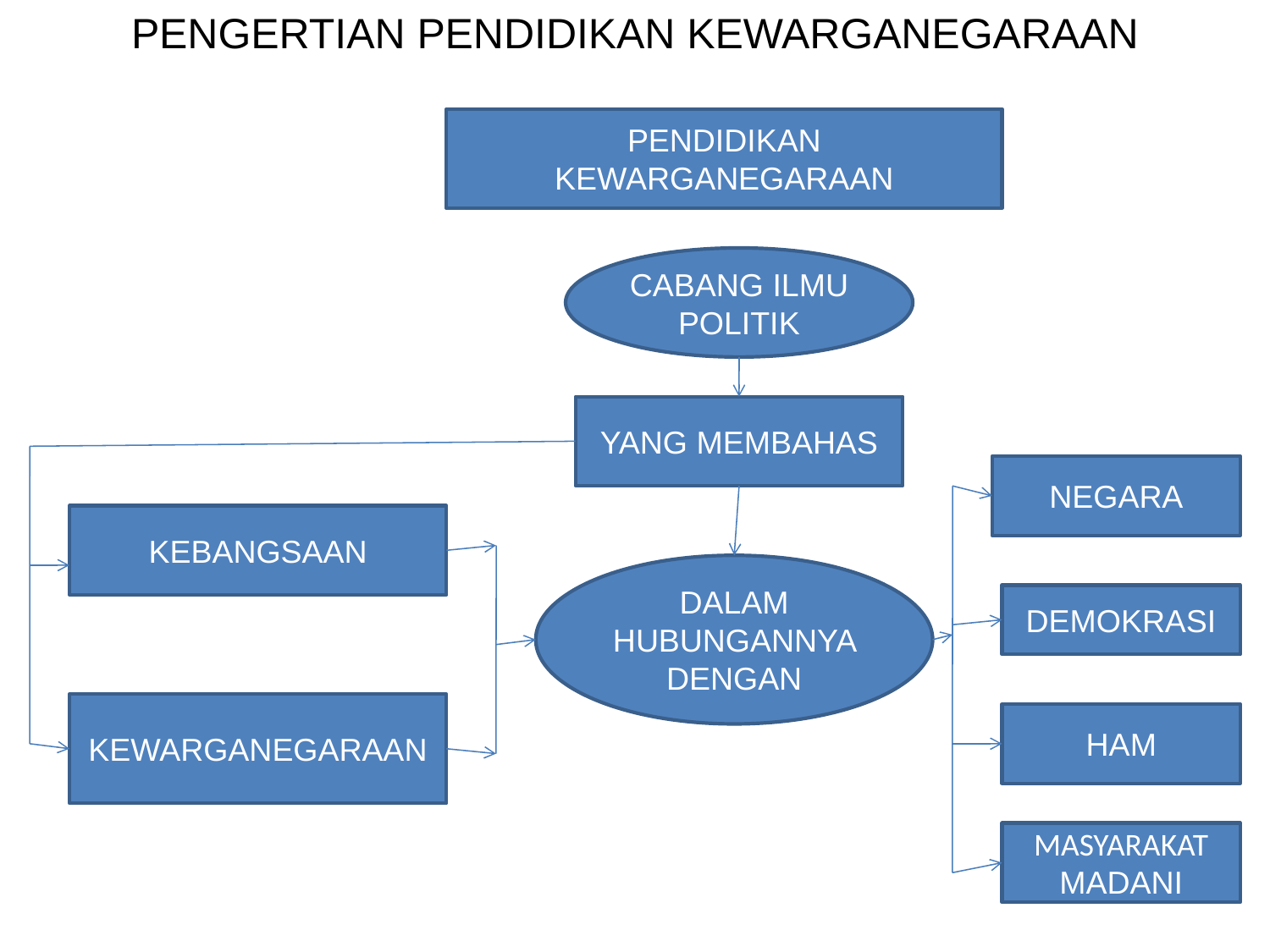

PENGERTIAN PENDIDIKAN KEWARGANEGARAAN

PENDIDIKAN KEWARGANEGARAAN
CABANG ILMU POLITIK
YANG MEMBAHAS
NEGARA
KEBANGSAAN
DALAM HUBUNGANNYA DENGAN
DEMOKRASI
KEWARGANEGARAAN
HAM
MASYARAKAT MADANI